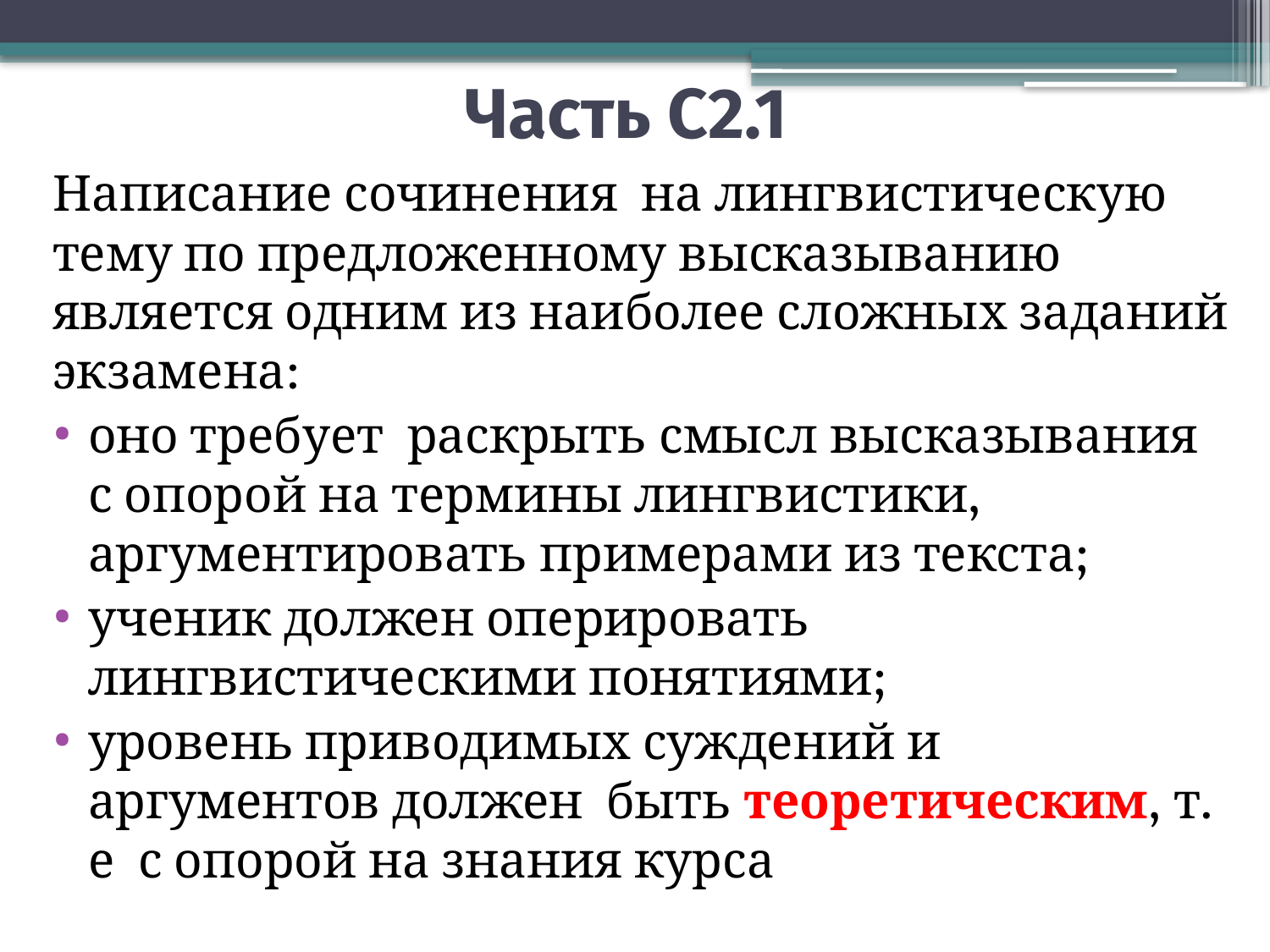

# Часть С2.1
Написание сочинения  на лингвистическую тему по предложенному высказыванию является одним из наиболее сложных заданий экзамена:
оно требует  раскрыть смысл высказывания с опорой на термины лингвистики, аргументировать примерами из текста;
ученик должен оперировать лингвистическими понятиями;
уровень приводимых суждений и аргументов должен  быть теоретическим, т. е  с опорой на знания курса